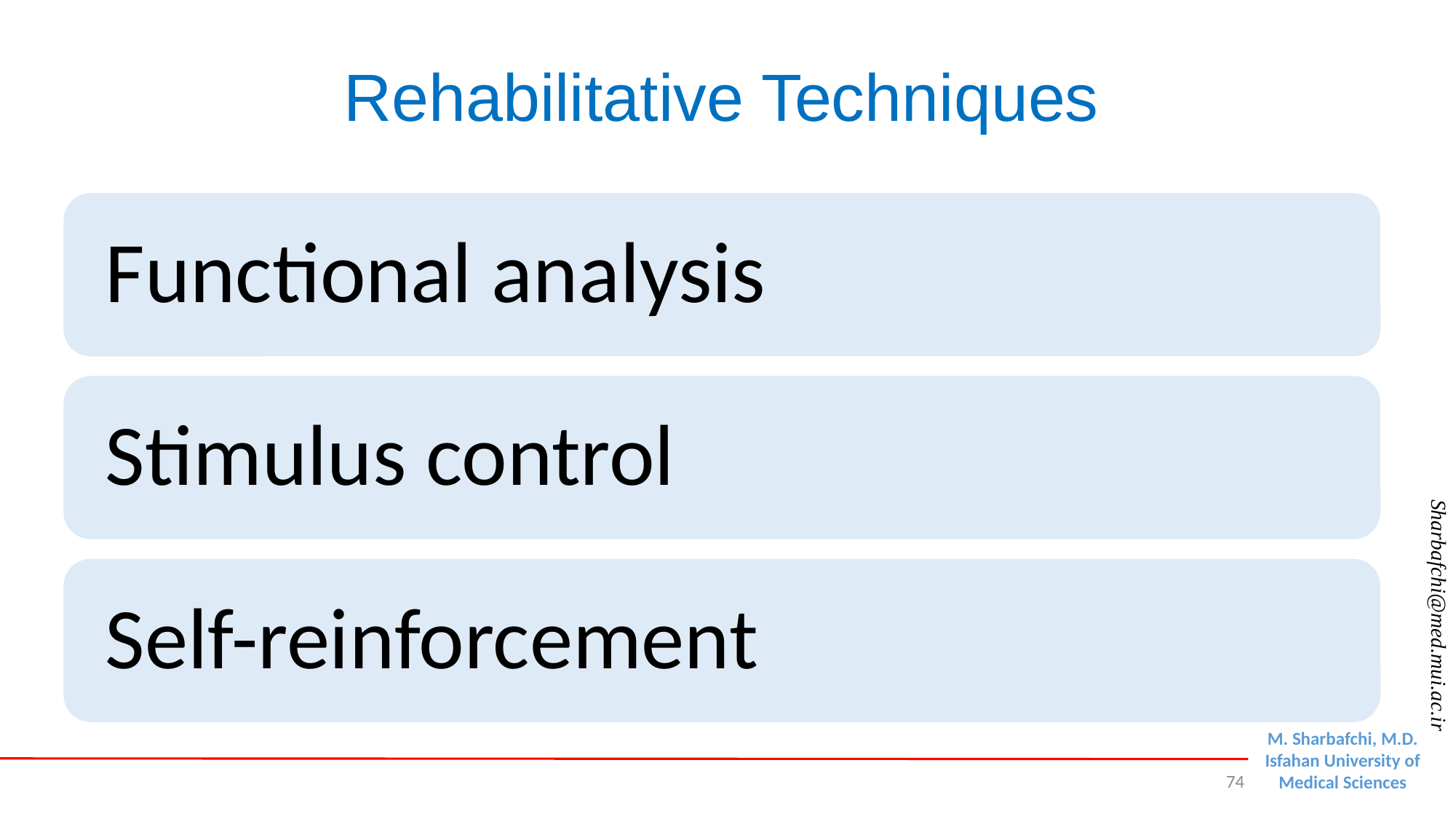

# Rehabilitative Techniques
Functional analysis
Stimulus control
Self-reinforcement
74